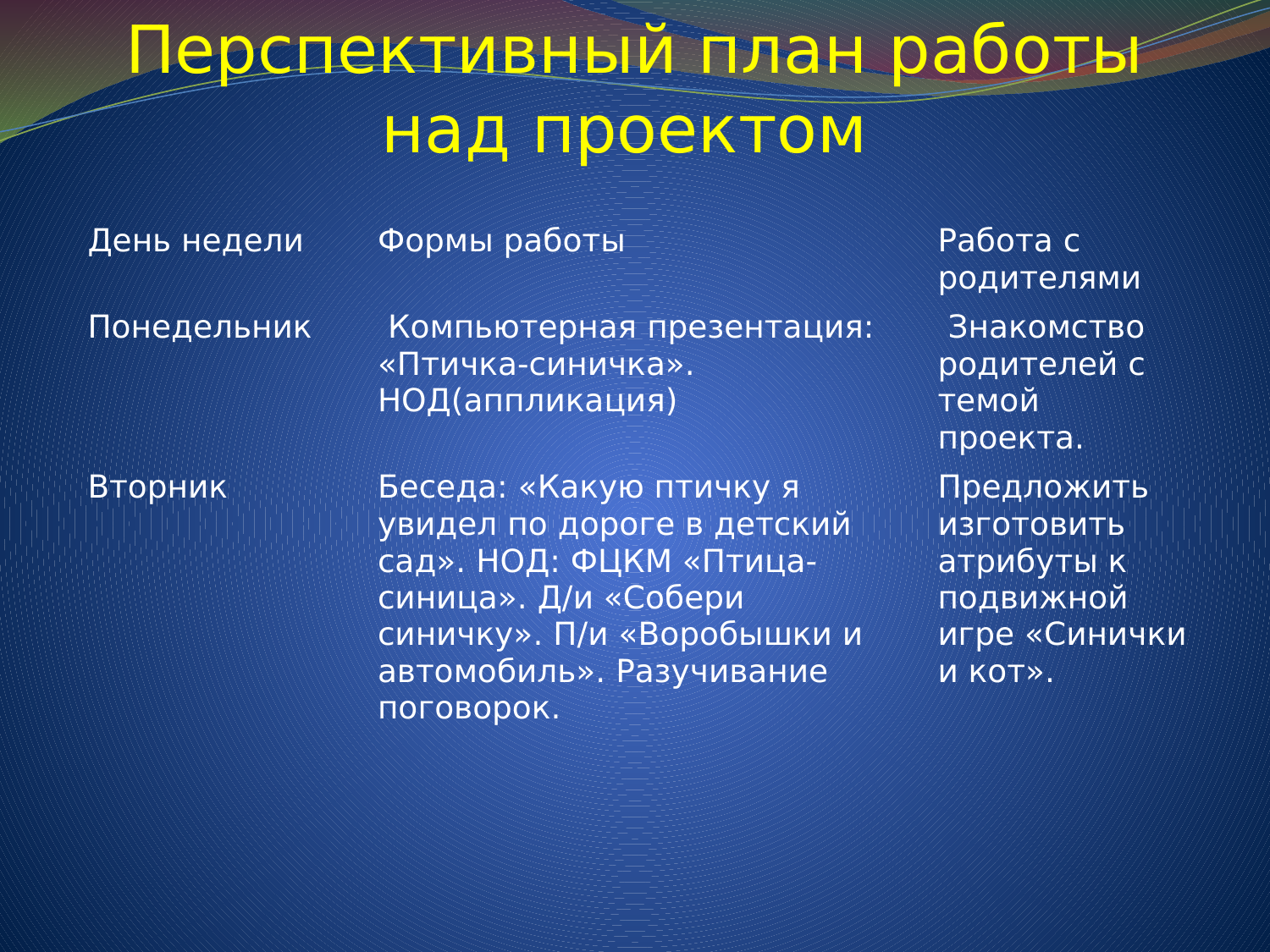

# Перспективный план работы над проектом
| День недели | Формы работы | Работа с родителями |
| --- | --- | --- |
| Понедельник | Компьютерная презентация: «Птичка-синичка». НОД(аппликация) | Знакомство родителей с темой проекта. |
| Вторник | Беседа: «Какую птичку я увидел по дороге в детский сад». НОД: ФЦКМ «Птица-синица». Д/и «Собери синичку». П/и «Воробышки и автомобиль». Разучивание поговорок. | Предложить изготовить атрибуты к подвижной игре «Синички и кот». |